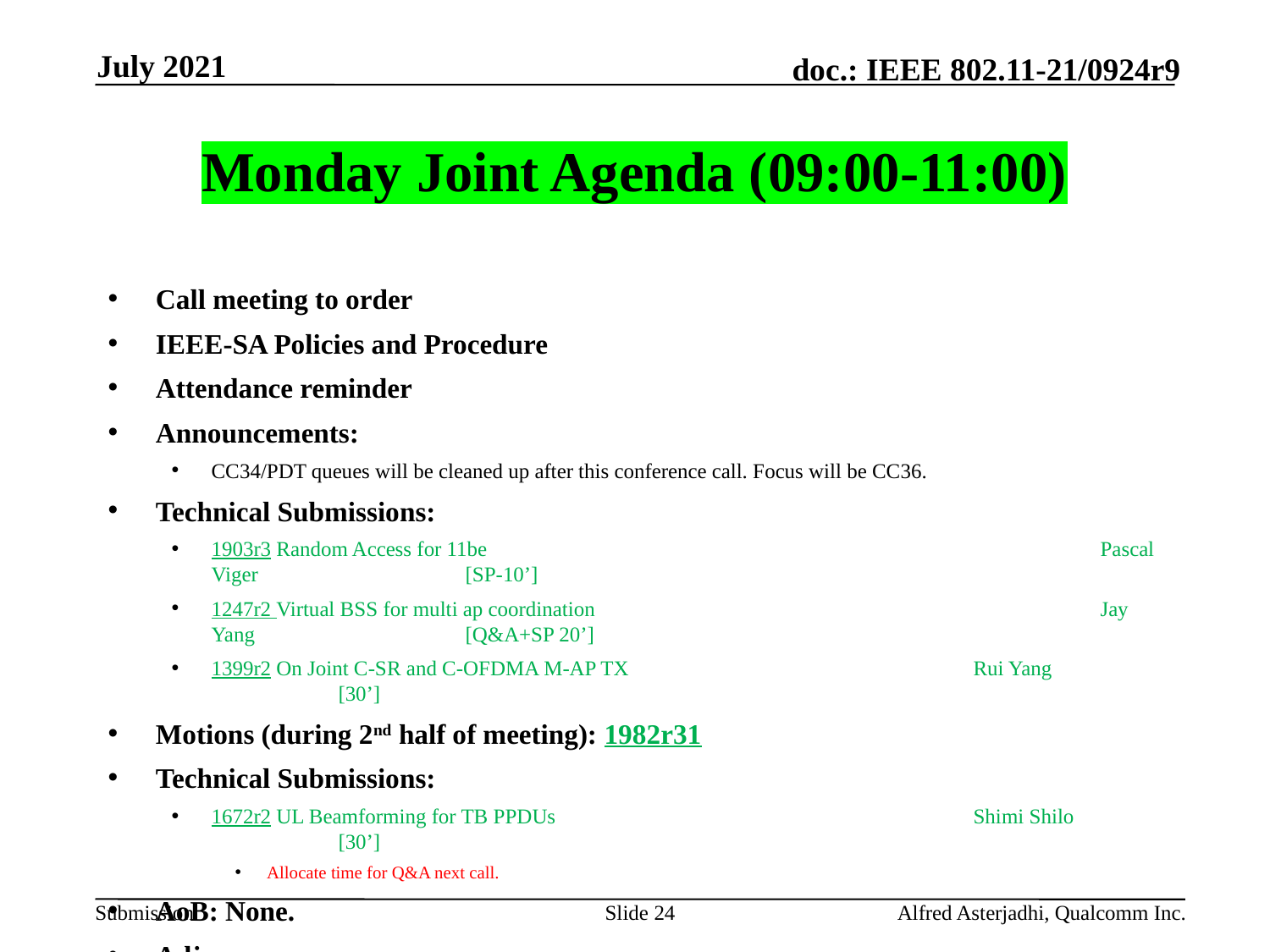

July 2021
# Monday Joint Agenda (09:00-11:00)
Call meeting to order
IEEE-SA Policies and Procedure
Attendance reminder
Announcements:
CC34/PDT queues will be cleaned up after this conference call. Focus will be CC36.
Technical Submissions:
1903r3 Random Access for 11be					Pascal Viger		[SP-10’]
1247r2 Virtual BSS for multi ap coordination				Jay Yang		[Q&A+SP 20’]
1399r2 On Joint C-SR and C-OFDMA M-AP TX			Rui Yang		[30’]
Motions (during 2nd half of meeting): 1982r31
Technical Submissions:
1672r2 UL Beamforming for TB PPDUs				Shimi Shilo		[30’]
Allocate time for Q&A next call.
AoB: None.
Adjourn

Slide 24
Alfred Asterjadhi, Qualcomm Inc.